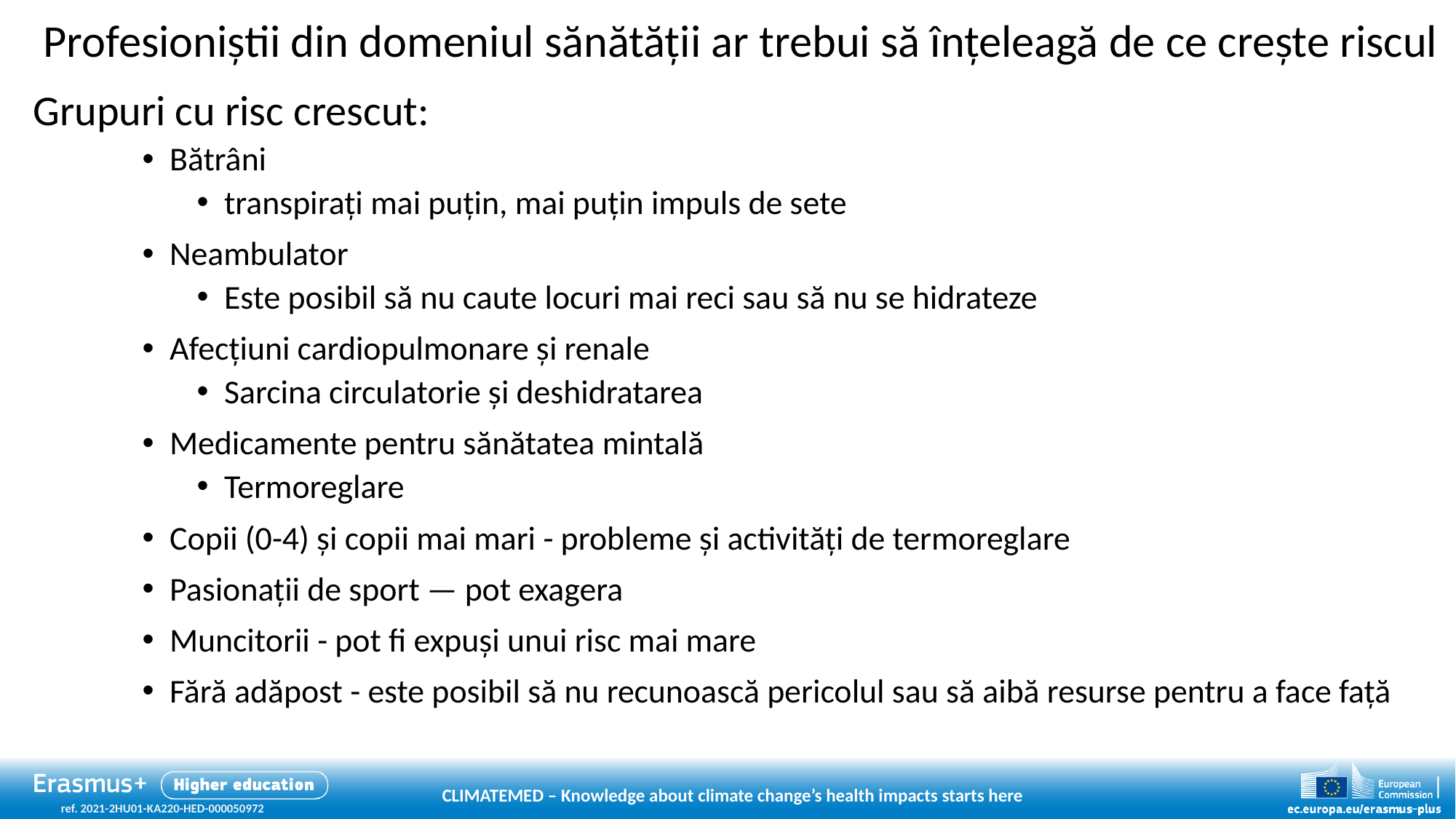

# Profesioniștii din domeniul sănătății ar trebui să înțeleagă de ce crește riscul
Grupuri cu risc crescut:
Bătrâni
transpirați mai puțin, mai puțin impuls de sete
Neambulator
Este posibil să nu caute locuri mai reci sau să nu se hidrateze
Afecțiuni cardiopulmonare și renale
Sarcina circulatorie și deshidratarea
Medicamente pentru sănătatea mintală
Termoreglare
Copii (0-4) și copii mai mari - probleme și activități de termoreglare
Pasionații de sport — pot exagera
Muncitorii - pot fi expuși unui risc mai mare
Fără adăpost - este posibil să nu recunoască pericolul sau să aibă resurse pentru a face față